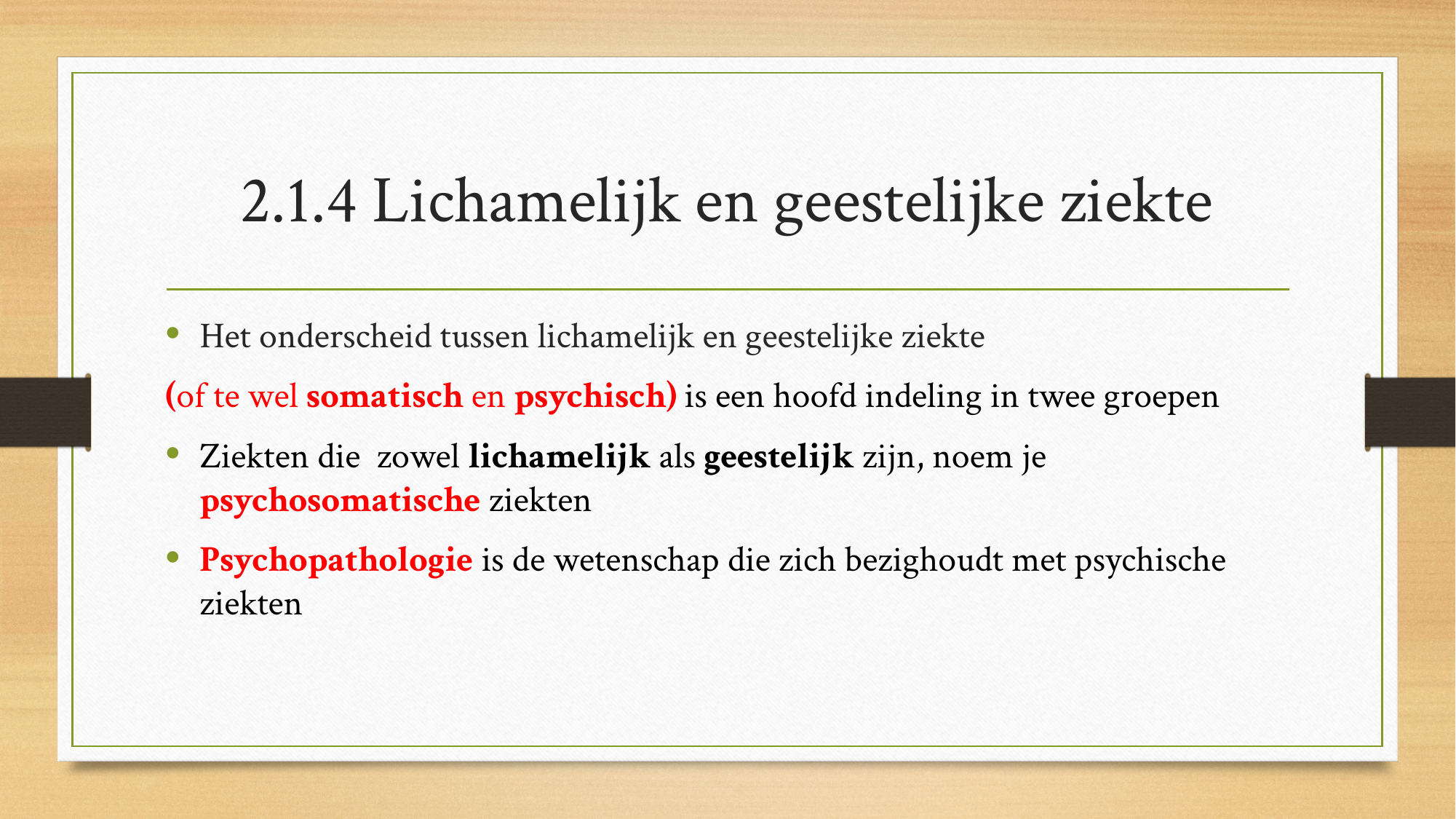

# 2.1.4 Lichamelijk en geestelijke ziekte
Het onderscheid tussen lichamelijk en geestelijke ziekte
(of te wel somatisch en psychisch) is een hoofd indeling in twee groepen
Ziekten die  zowel lichamelijk als geestelijk zijn, noem je psychosomatische ziekten
Psychopathologie is de wetenschap die zich bezighoudt met psychische ziekten